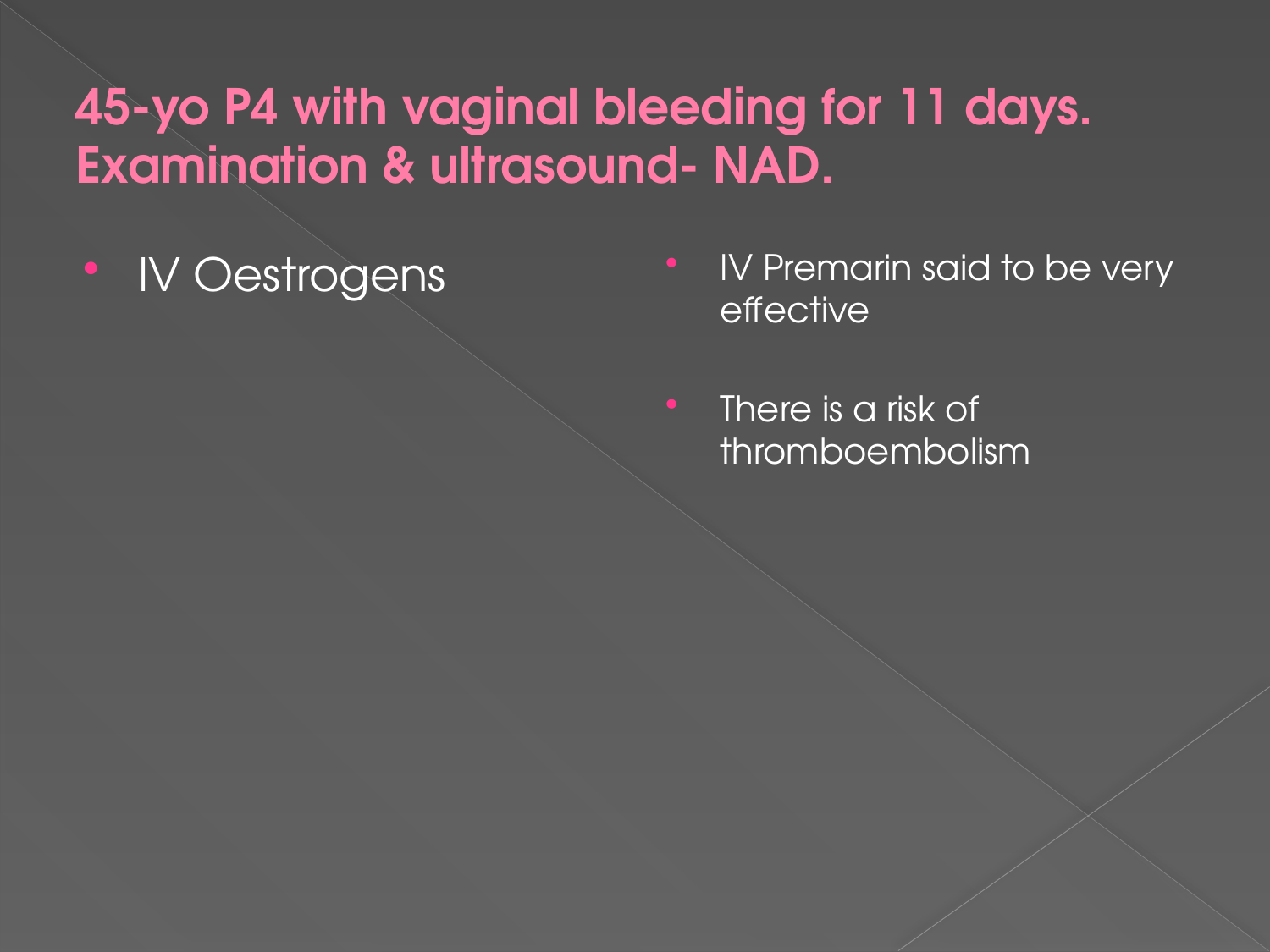

# 45-yo P4 with vaginal bleeding for 11 days. Examination & ultrasound- NAD.
IV Oestrogens
IV Premarin said to be very effective

There is a risk of thromboembolism